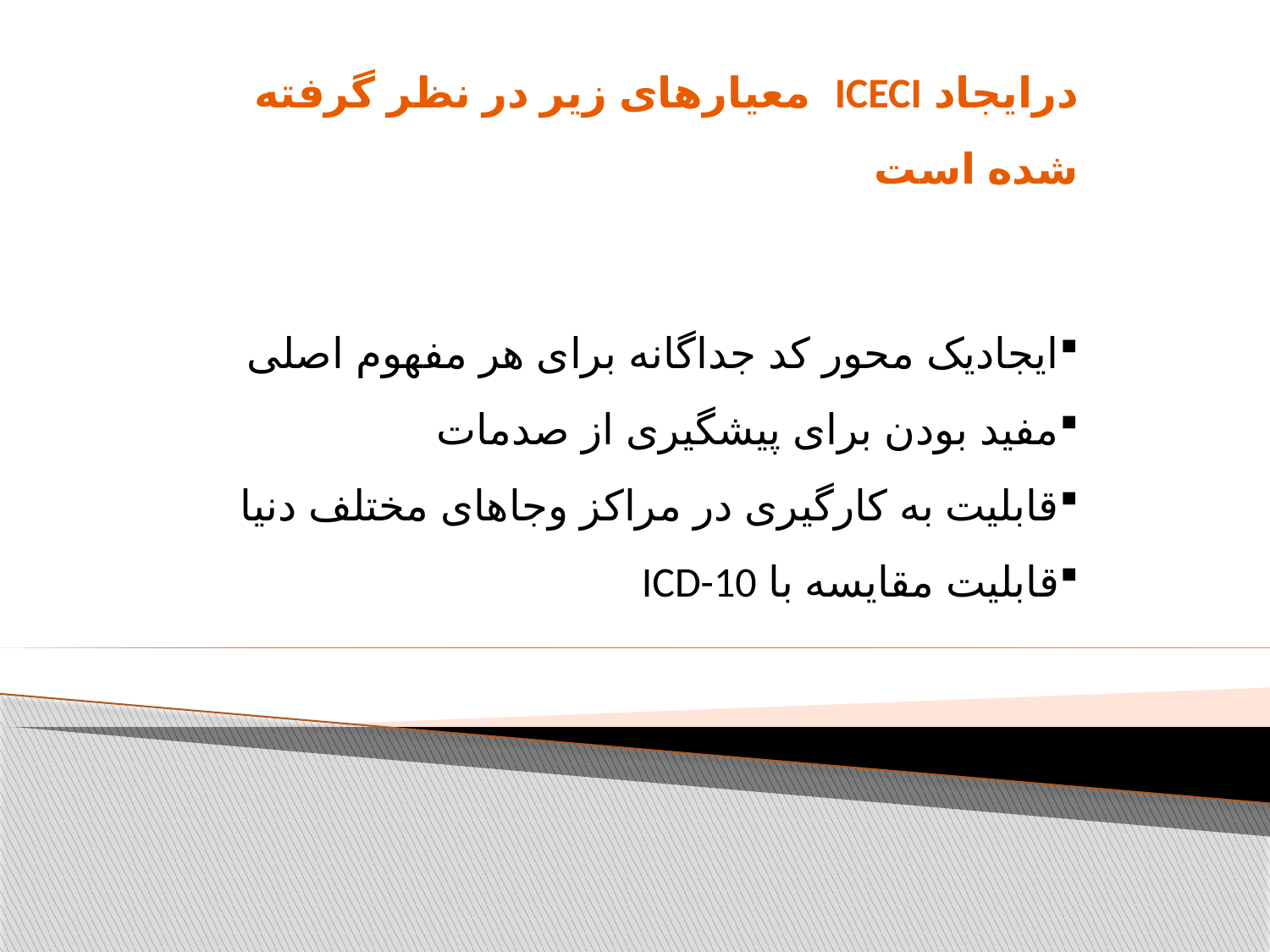

درایجاد ICECI  معیارهای زیر در نظر گرفته شده است

ایجادیک محور کد جداگانه برای هر مفهوم اصلی
مفید بودن برای پیشگیری از صدمات
قابلیت به کارگیری در مراکز وجاهای مختلف دنیا
قابلیت مقایسه با ICD-10